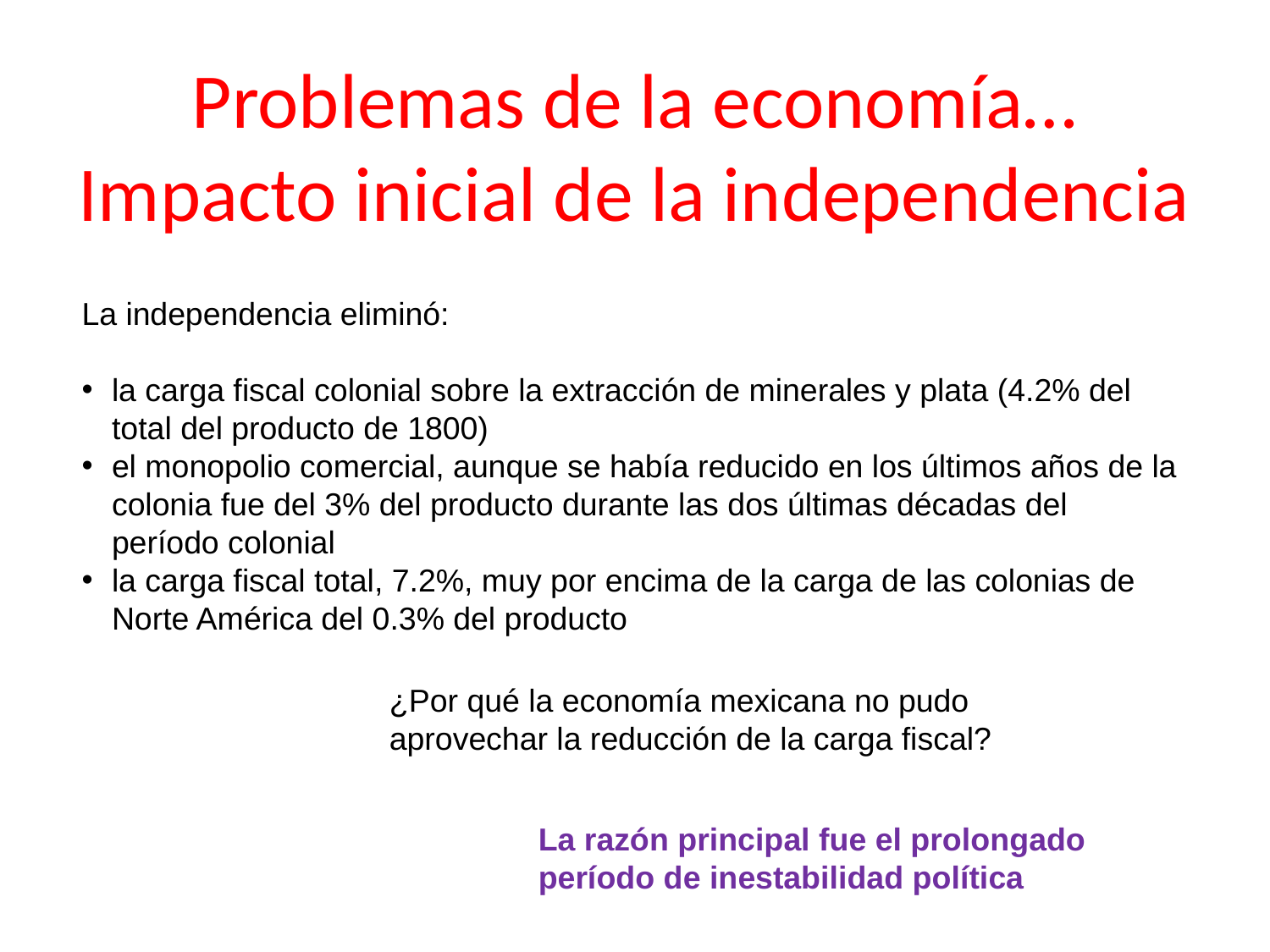

Problemas de la economía…Impacto inicial de la independencia
La independencia eliminó:

la carga fiscal colonial sobre la extracción de minerales y plata (4.2% del total del producto de 1800)
el monopolio comercial, aunque se había reducido en los últimos años de la colonia fue del 3% del producto durante las dos últimas décadas del período colonial
la carga fiscal total, 7.2%, muy por encima de la carga de las colonias de Norte América del 0.3% del producto
¿Por qué la economía mexicana no pudo aprovechar la reducción de la carga fiscal?
La razón principal fue el prolongado período de inestabilidad política